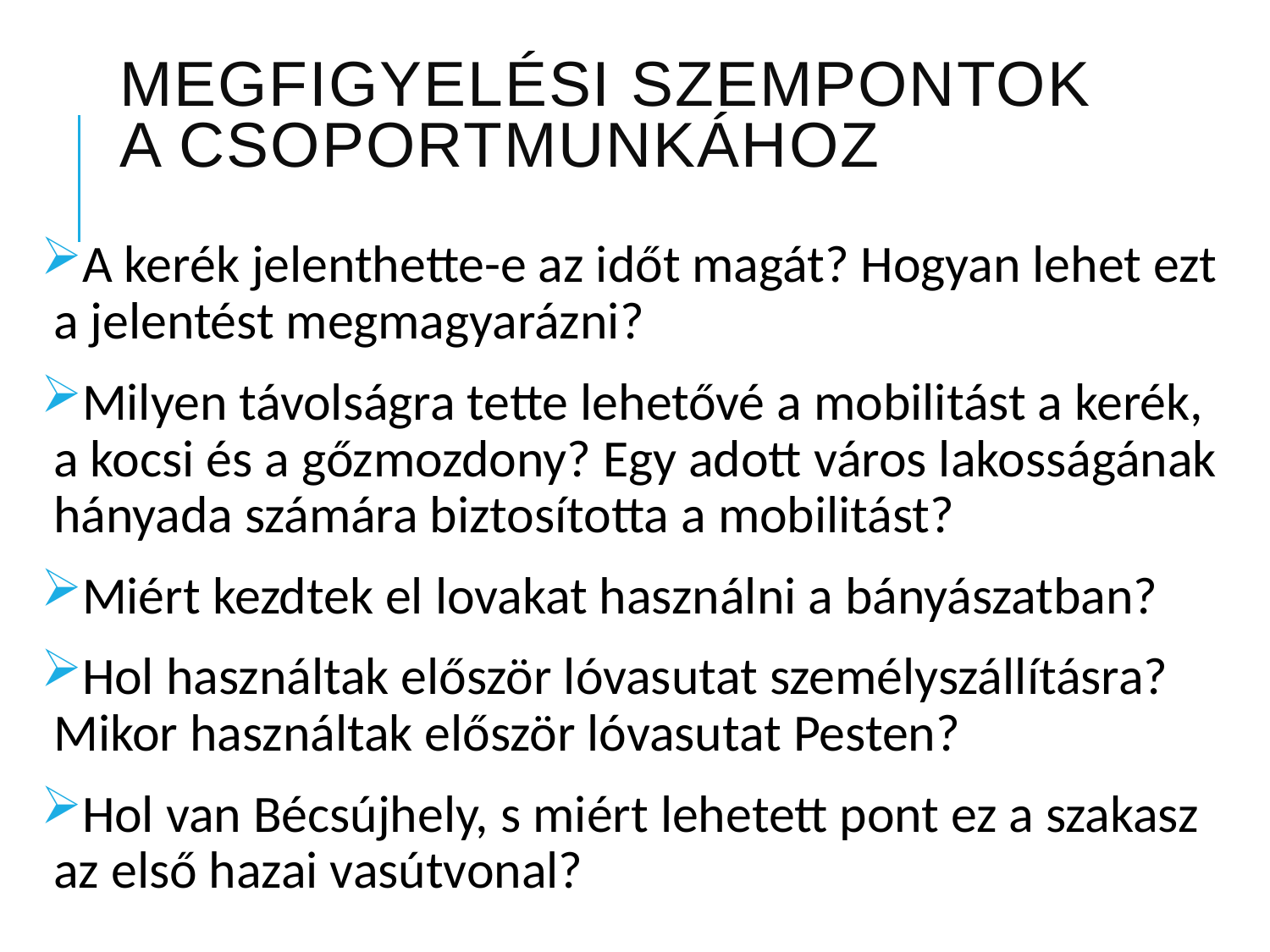

# Megfigyelési szempontok a csoportmunkához
A kerék jelenthette-e az időt magát? Hogyan lehet ezt a jelentést megmagyarázni?
Milyen távolságra tette lehetővé a mobilitást a kerék, a kocsi és a gőzmozdony? Egy adott város lakosságának hányada számára biztosította a mobilitást?
Miért kezdtek el lovakat használni a bányászatban?
Hol használtak először lóvasutat személyszállításra? Mikor használtak először lóvasutat Pesten?
Hol van Bécsújhely, s miért lehetett pont ez a szakasz az első hazai vasútvonal?